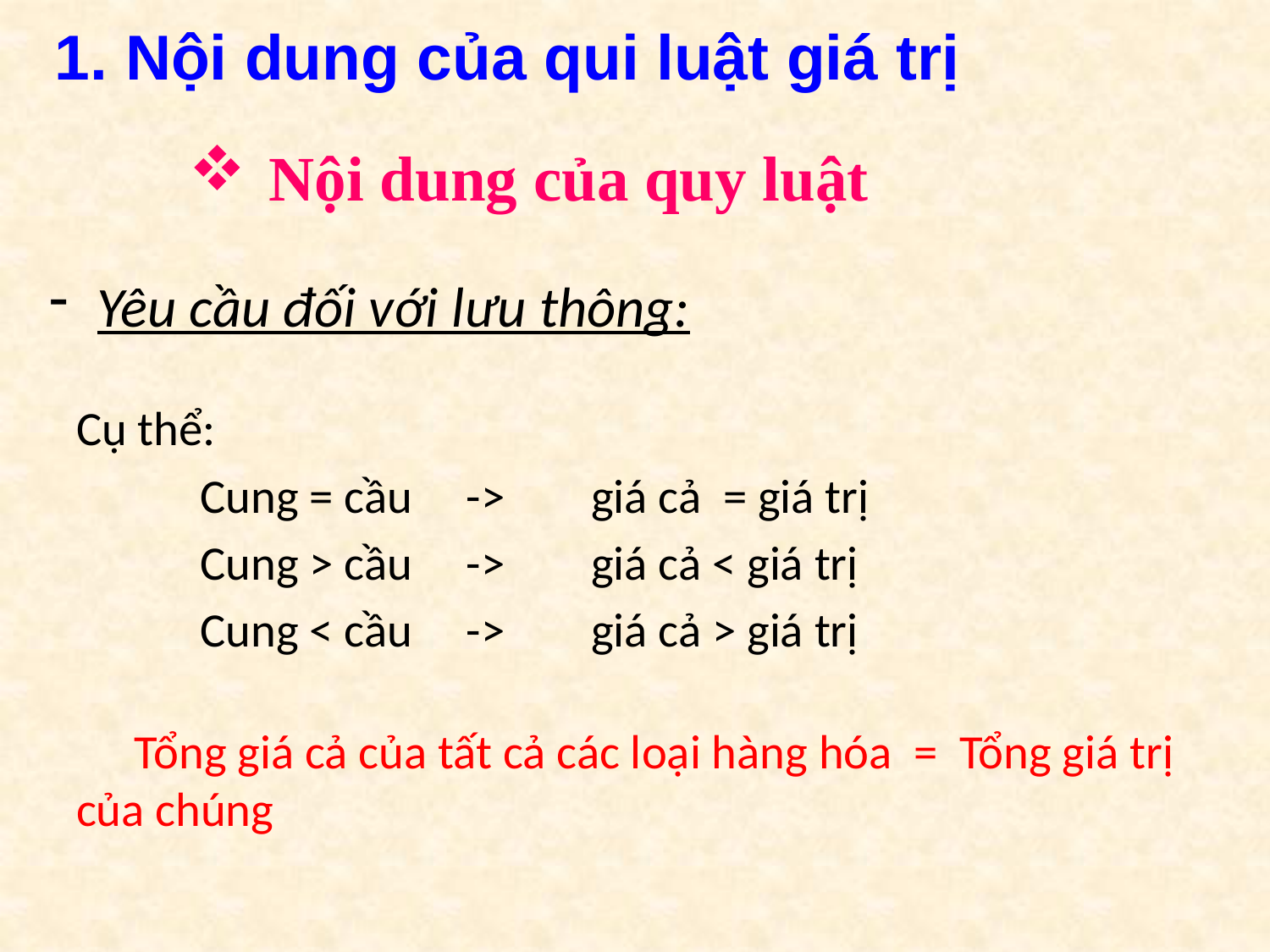

1. Nội dung của qui luật giá trị
# Nội dung của quy luật
Yêu cầu đối với lưu thông:

Cụ thể:
Cung = cầu     ->        giá cả  = giá trị
Cung > cầu     ->        giá cả < giá trị
Cung < cầu     ->        giá cả > giá trị

Tổng giá cả của tất cả các loại hàng hóa  =  Tổng giá trị của chúng